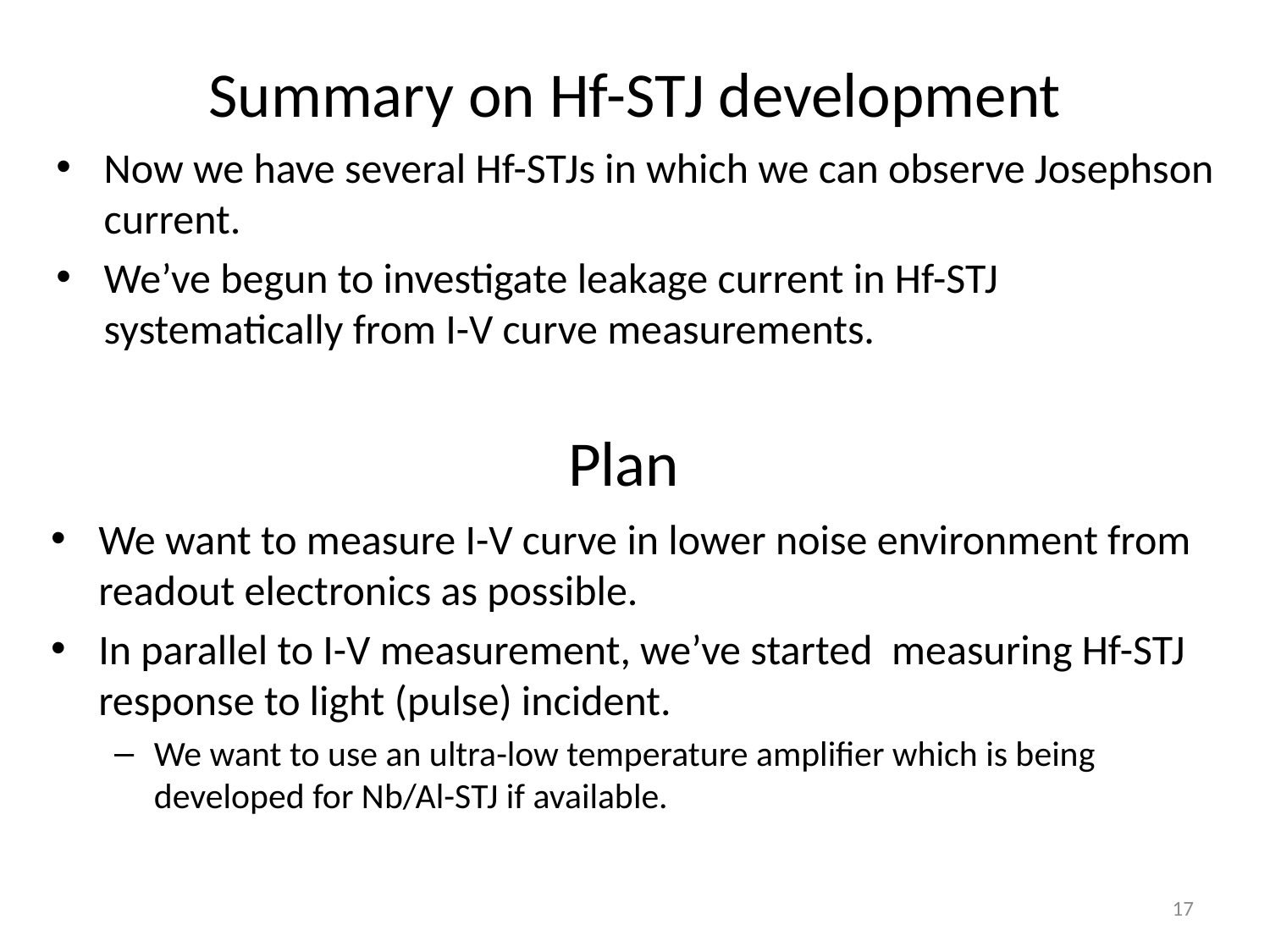

# Summary on Hf-STJ development
Now we have several Hf-STJs in which we can observe Josephson current.
We’ve begun to investigate leakage current in Hf-STJ systematically from I-V curve measurements.
Plan
We want to measure I-V curve in lower noise environment from readout electronics as possible.
In parallel to I-V measurement, we’ve started  measuring Hf-STJ response to light (pulse) incident.
We want to use an ultra-low temperature amplifier which is being developed for Nb/Al-STJ if available.
17